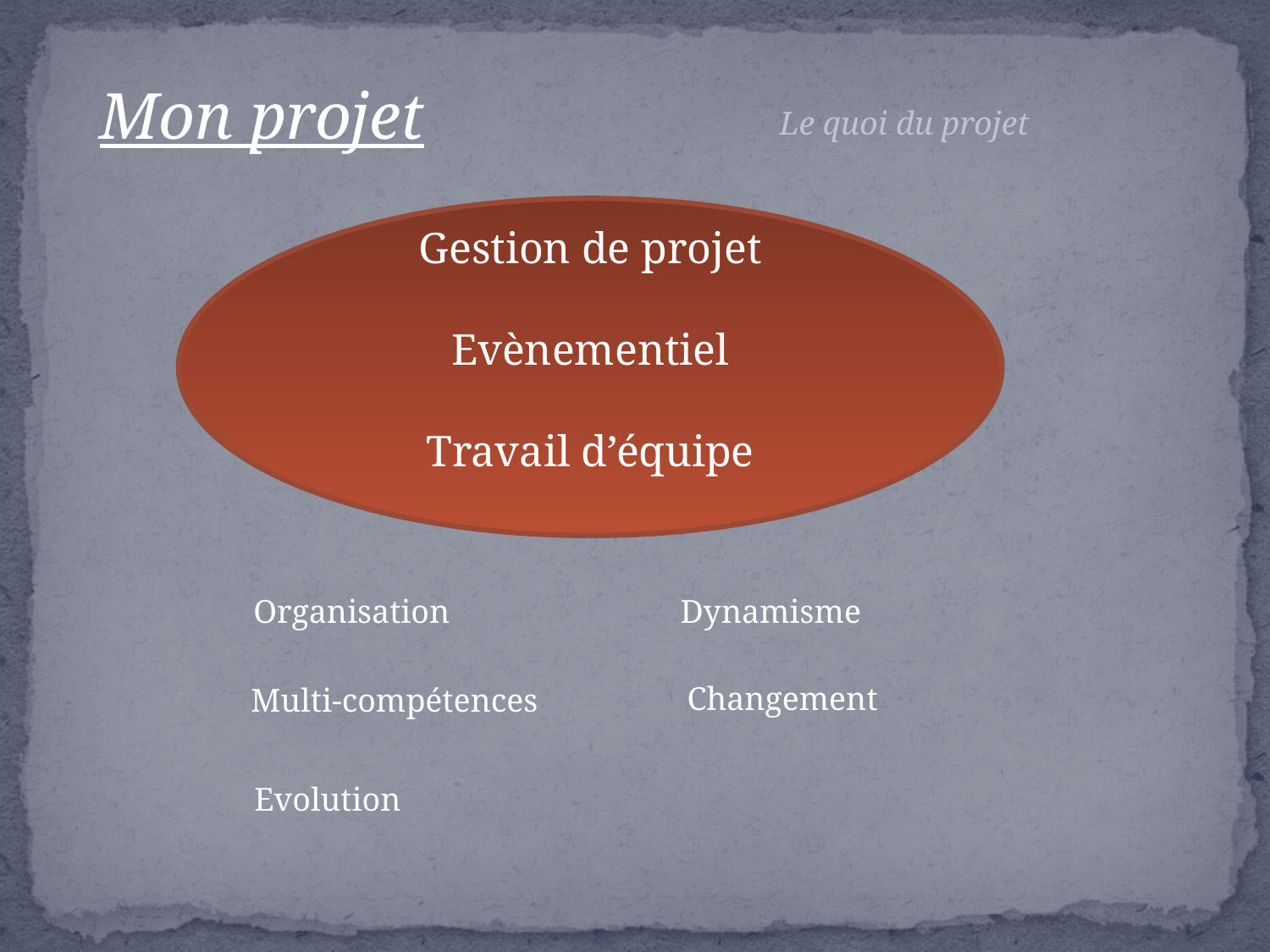

Mon projet
Le quoi du projet
Gestion de projet

Evènementiel

Travail d’équipe

Organisation
Dynamisme
Changement
Multi-compétences
Evolution